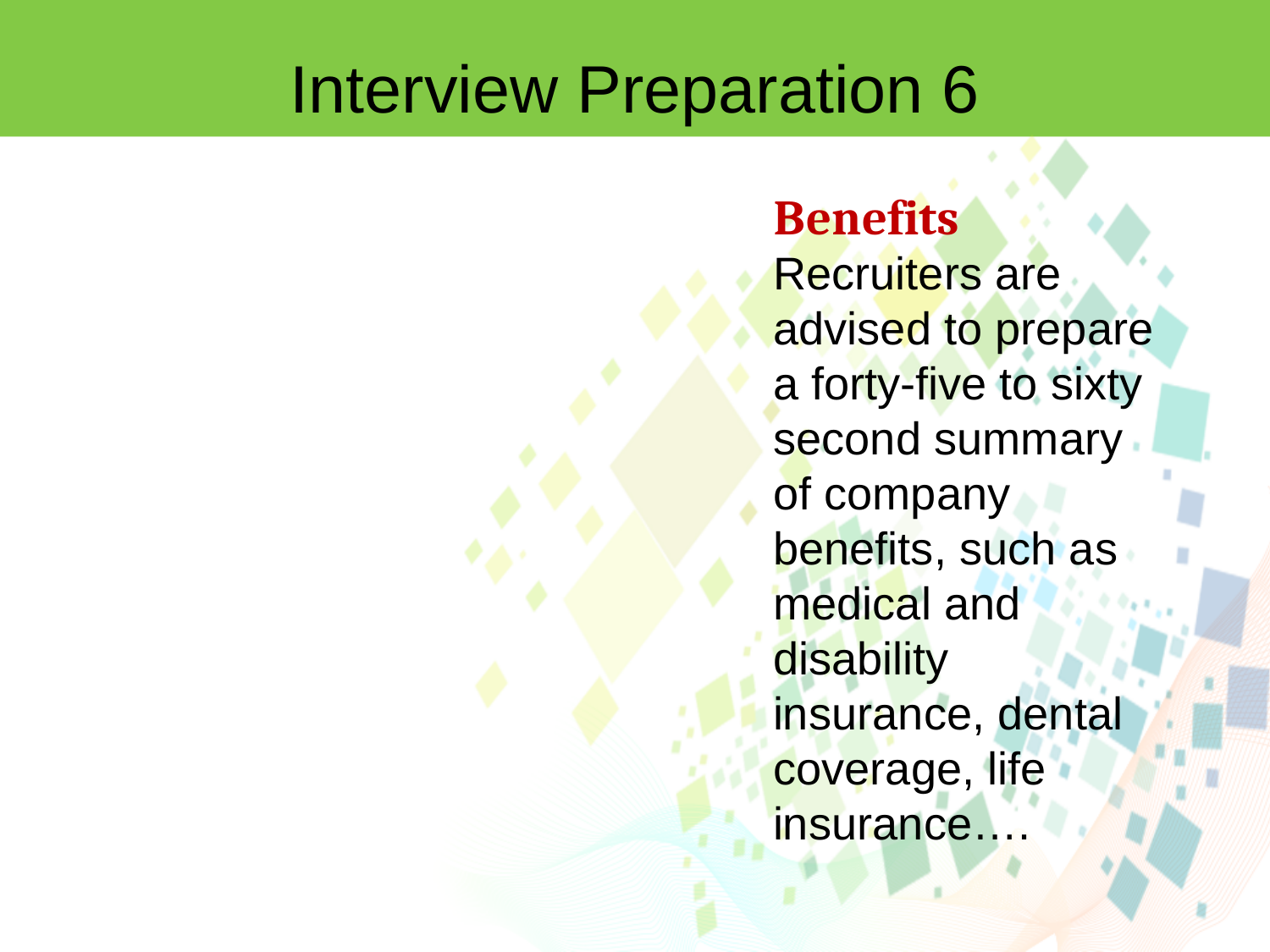

Interview Preparation 6
Benefits
Recruiters are advised to prepare a forty-five to sixty
second summary of company benefits, such as medical and disability insurance, dental
coverage, life insurance….